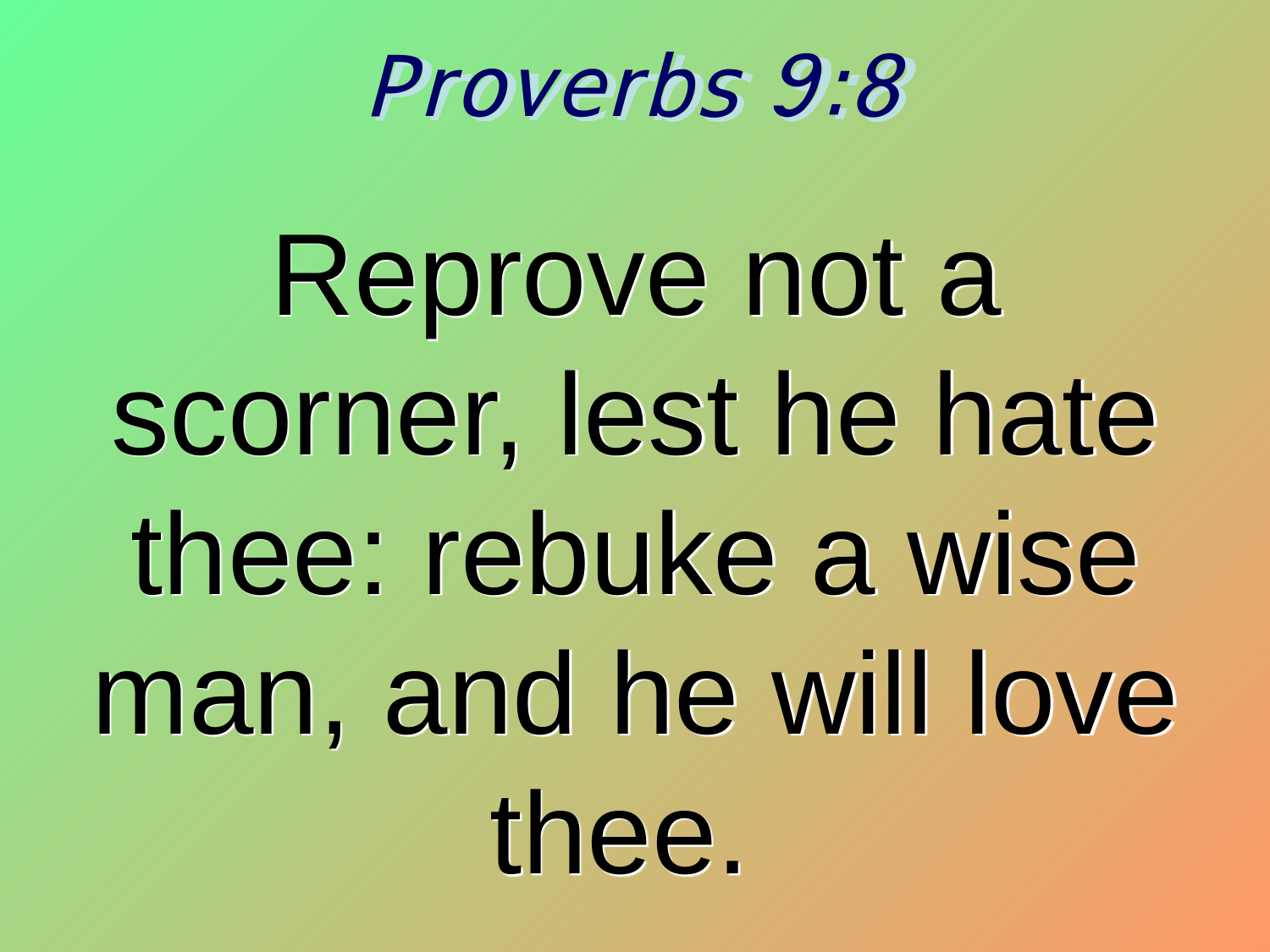

Proverbs 9:8
Reprove not a scorner, lest he hate thee: rebuke a wise man, and he will love thee.